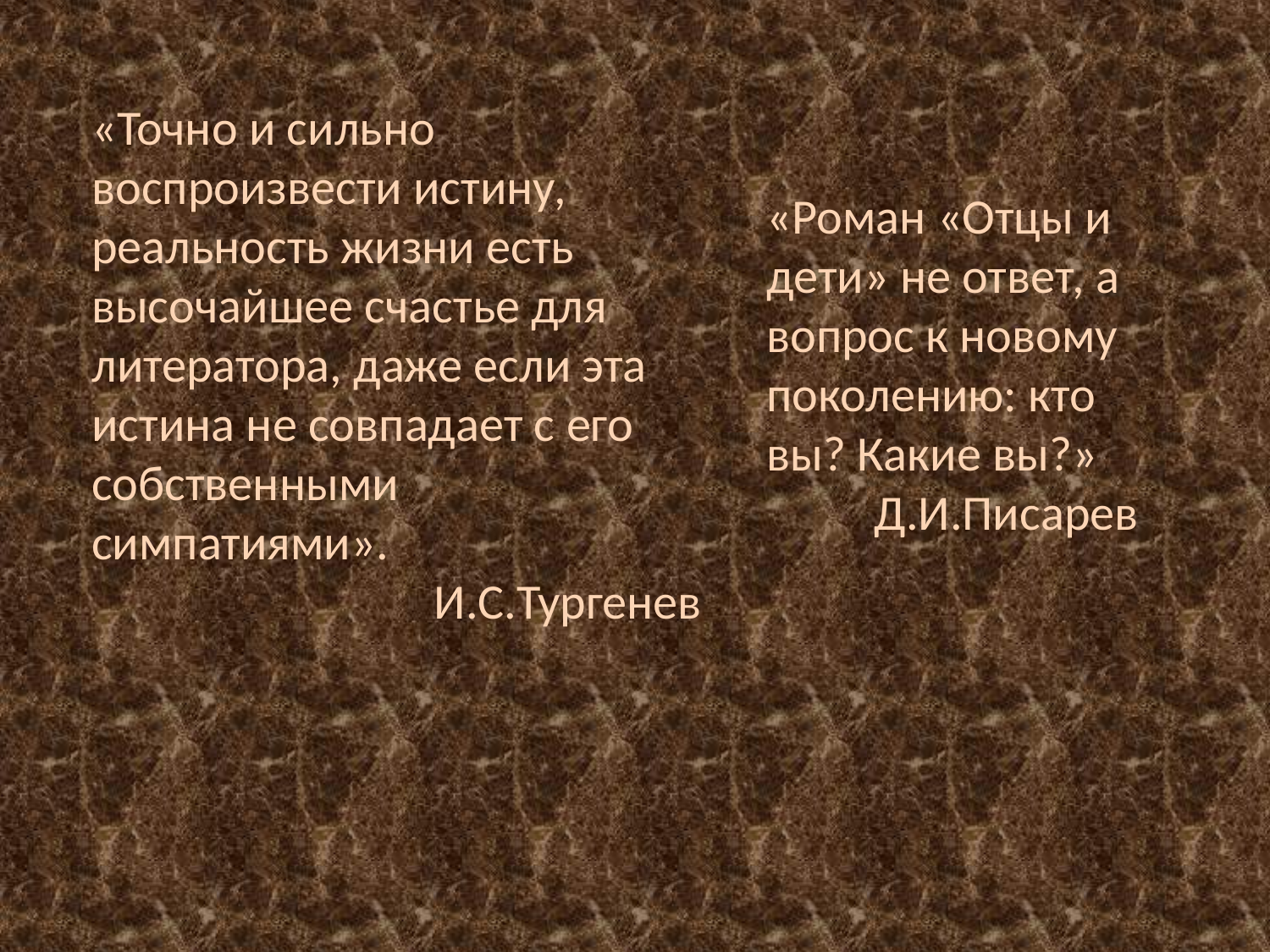

«Точно и сильно воспроизвести истину, реальность жизни есть высочайшее счастье для литератора, даже если эта истина не совпадает с его собственными симпатиями».
И.С.Тургенев
«Роман «Отцы и дети» не ответ, а вопрос к новому поколению: кто вы? Какие вы?»
Д.И.Писарев